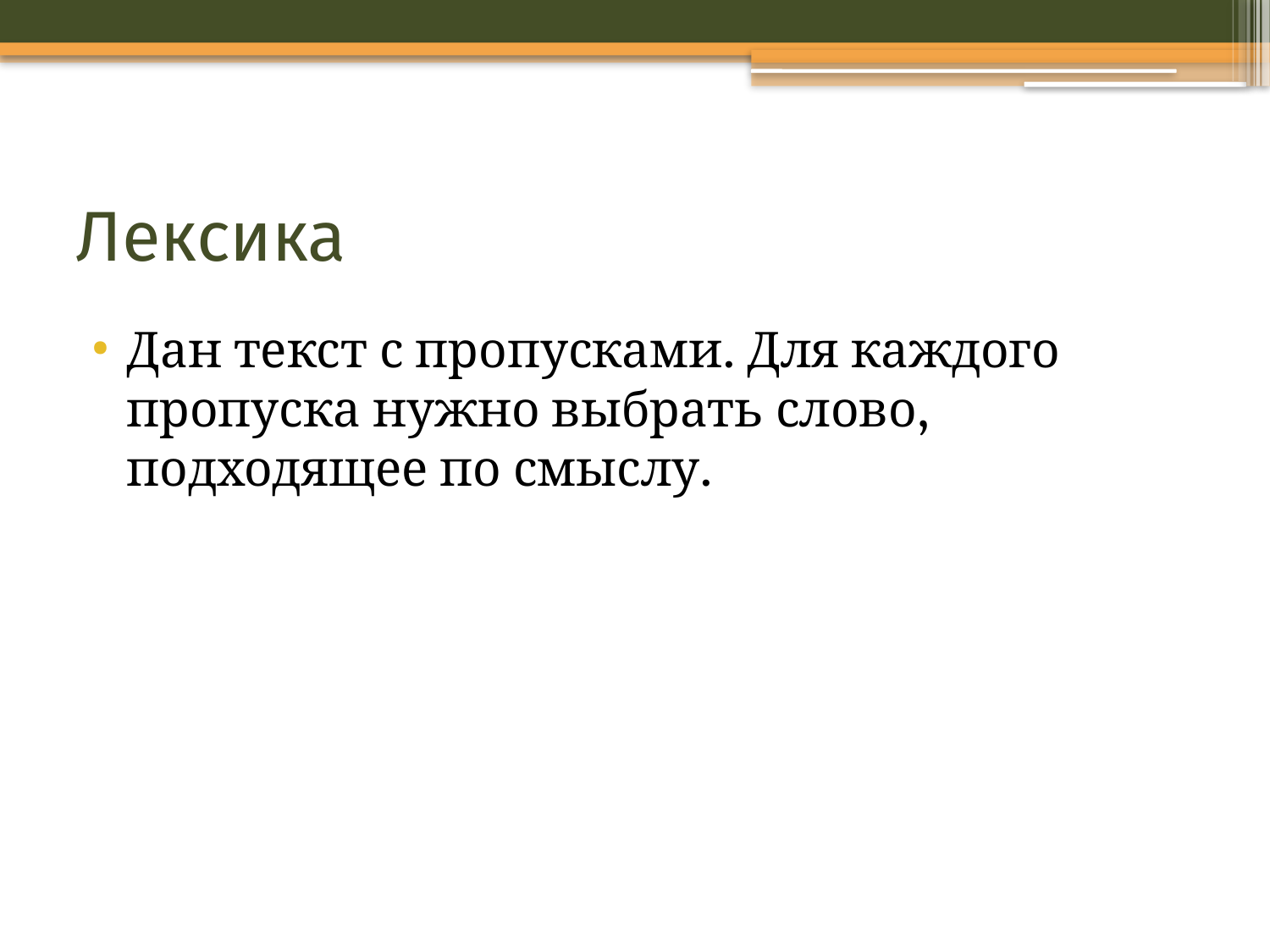

# Лексика
Дан текст с пропусками. Для каждого пропуска нужно выбрать слово, подходящее по смыслу.